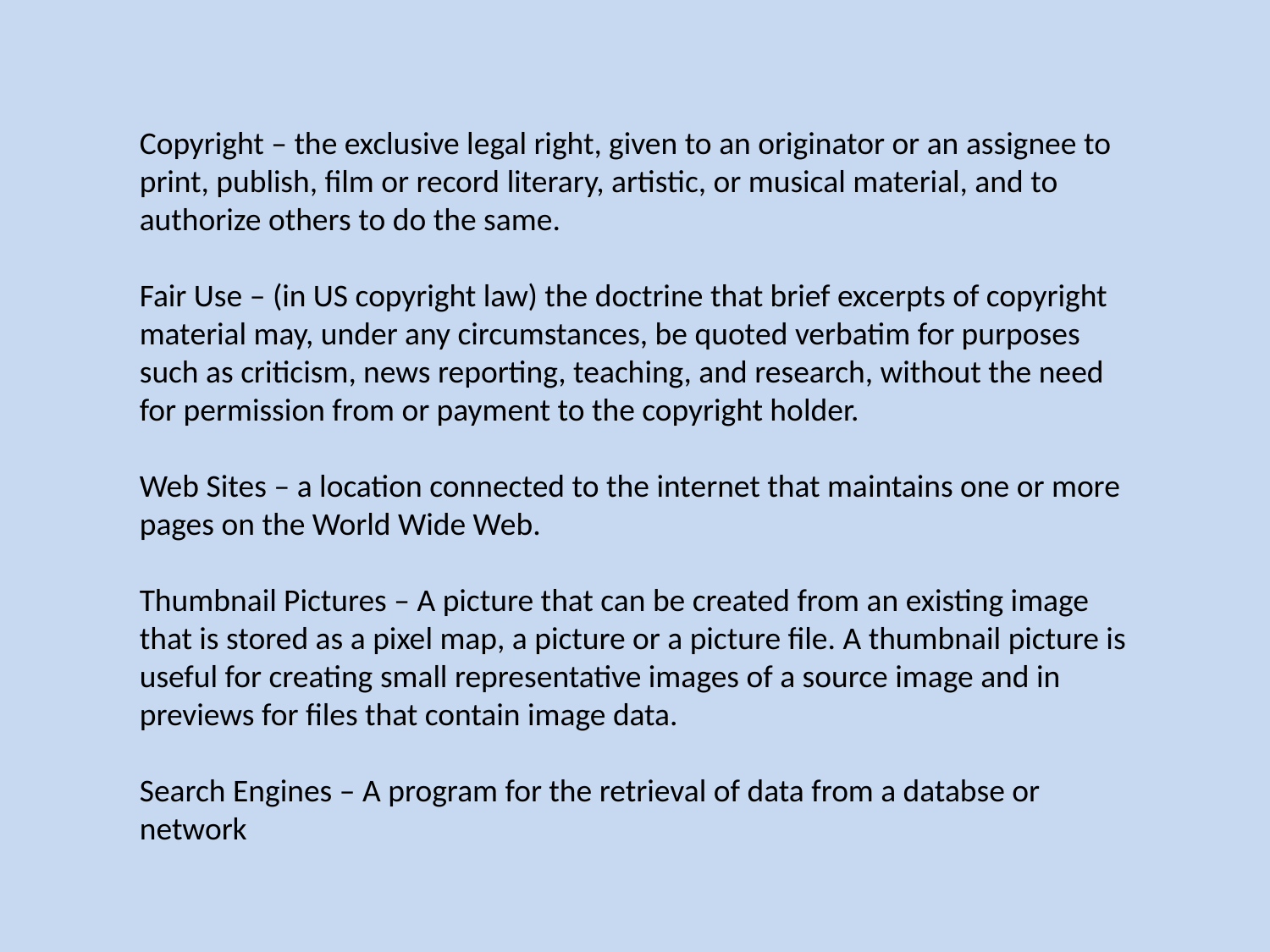

Copyright – the exclusive legal right, given to an originator or an assignee to print, publish, film or record literary, artistic, or musical material, and to authorize others to do the same.

Fair Use – (in US copyright law) the doctrine that brief excerpts of copyright material may, under any circumstances, be quoted verbatim for purposes such as criticism, news reporting, teaching, and research, without the need for permission from or payment to the copyright holder.

Web Sites – a location connected to the internet that maintains one or more pages on the World Wide Web.

Thumbnail Pictures – A picture that can be created from an existing image that is stored as a pixel map, a picture or a picture file. A thumbnail picture is useful for creating small representative images of a source image and in previews for files that contain image data.

Search Engines – A program for the retrieval of data from a databse or network